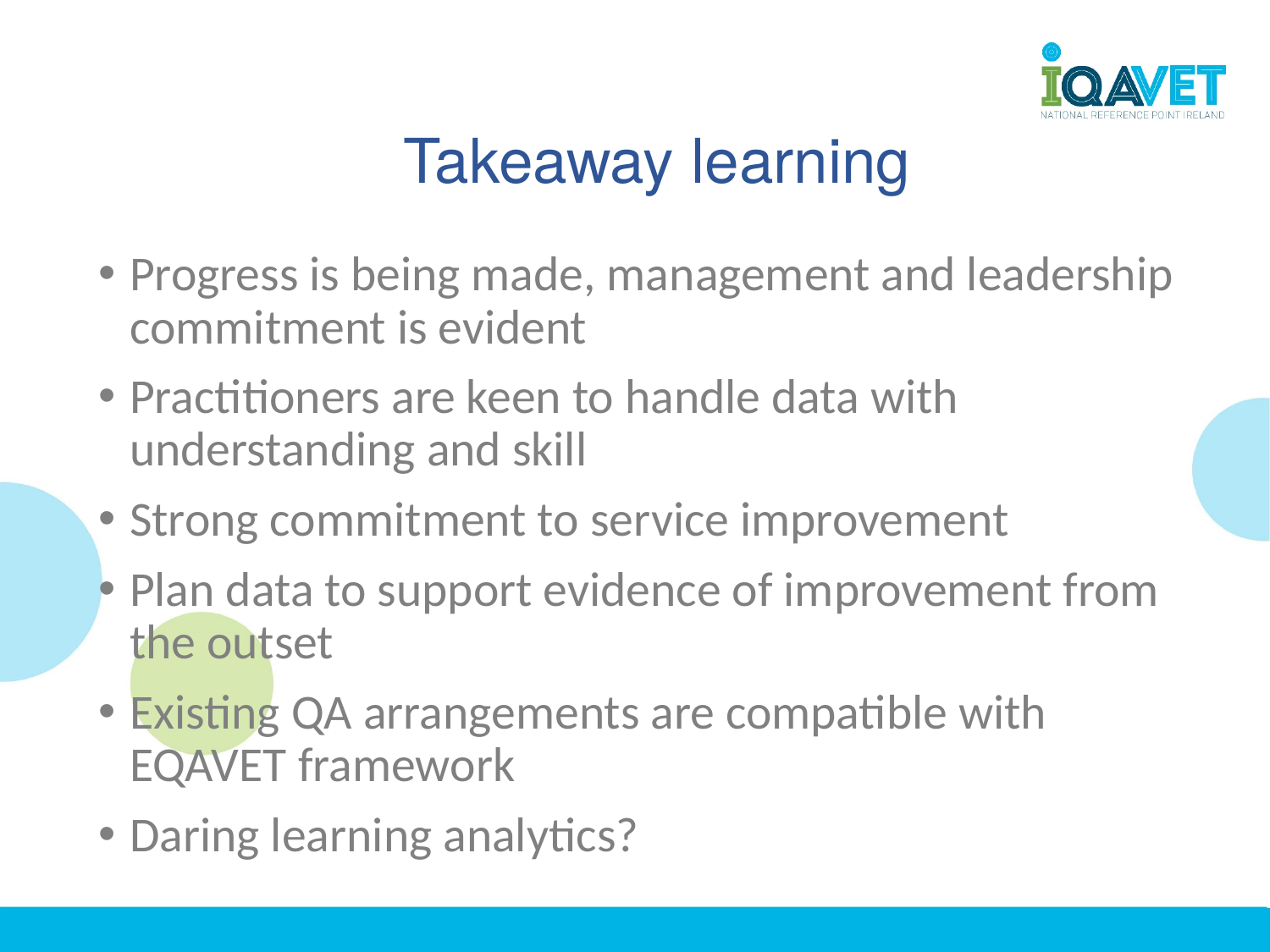

# Takeaway learning
Progress is being made, management and leadership commitment is evident
Practitioners are keen to handle data with understanding and skill
Strong commitment to service improvement
Plan data to support evidence of improvement from the outset
Existing QA arrangements are compatible with EQAVET framework
Daring learning analytics?